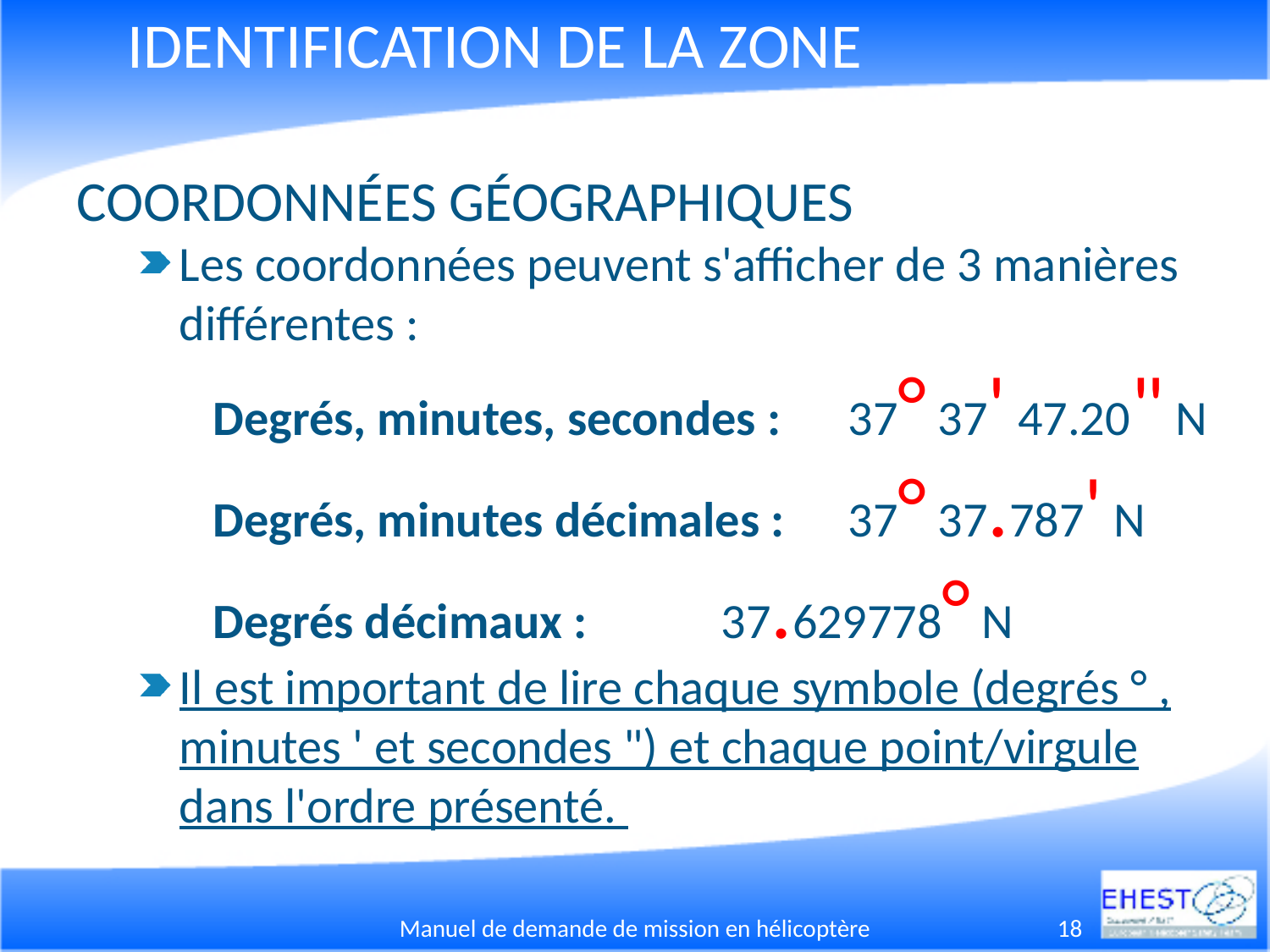

# IDENTIFICATION DE LA ZONE
COORDONNÉES GÉOGRAPHIQUES
Les coordonnées peuvent s'afficher de 3 manières différentes :
Degrés, minutes, secondes :	37° 37' 47.20" N
Degrés, minutes décimales :	37° 37.787' N
Degrés décimaux :		37.629778° N
Il est important de lire chaque symbole (degrés ° , minutes ' et secondes ") et chaque point/virgule dans l'ordre présenté.

Manuel de demande de mission en hélicoptère
18